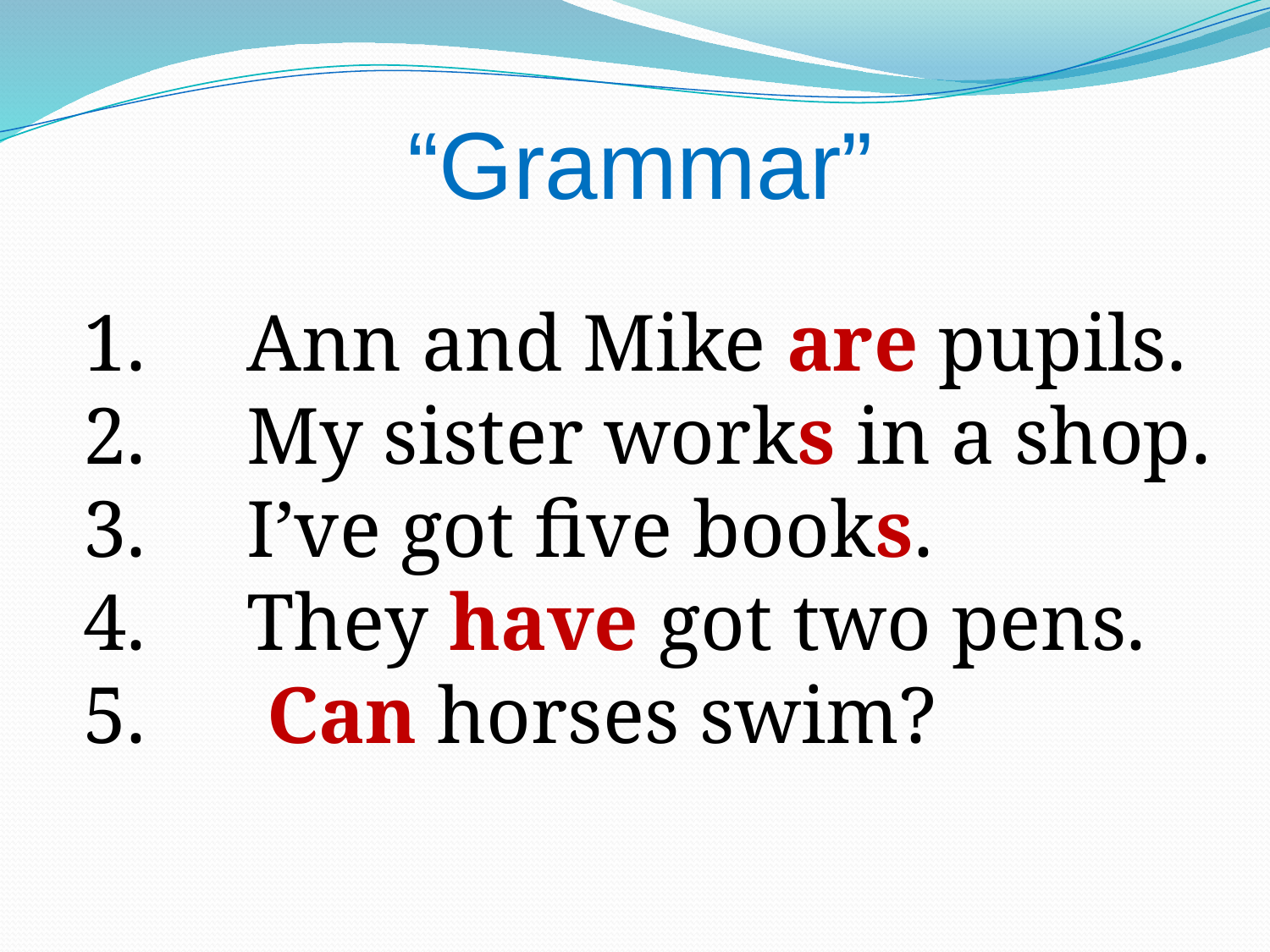

# “Grammar”
1.     Ann and Mike are pupils.
2.     My sister works in a shop.
3.     I’ve got five books.
4.     They have got two pens.
5.      Can horses swim?